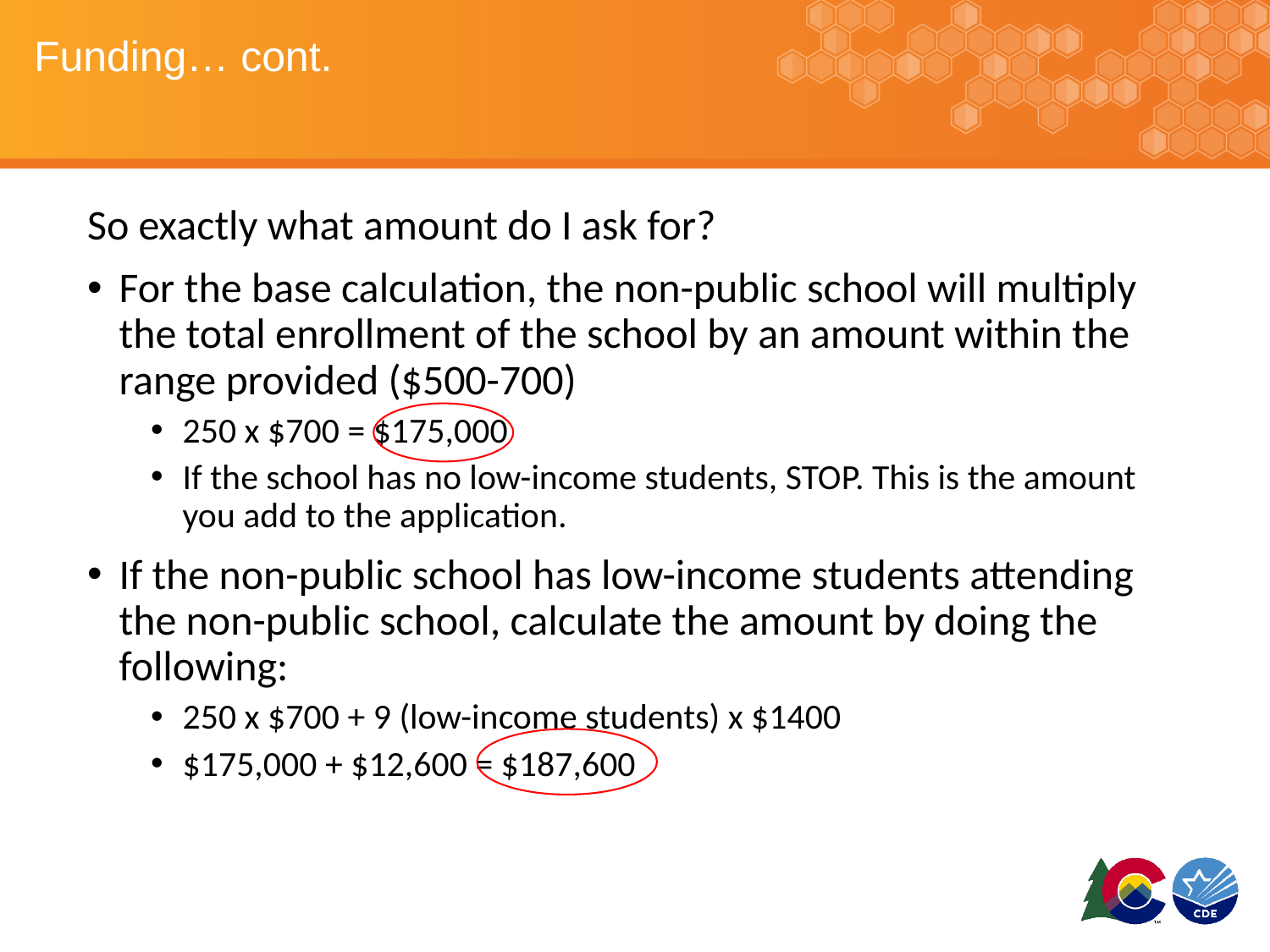

# Funding… cont.
So exactly what amount do I ask for?
For the base calculation, the non-public school will multiply the total enrollment of the school by an amount within the range provided ($500-700)
250 x $700 = $175,000
If the school has no low-income students, STOP. This is the amount you add to the application.
If the non-public school has low-income students attending the non-public school, calculate the amount by doing the following:
250 x $700 + 9 (low-income students) x $1400
$175,000 + $12,600 = $187,600